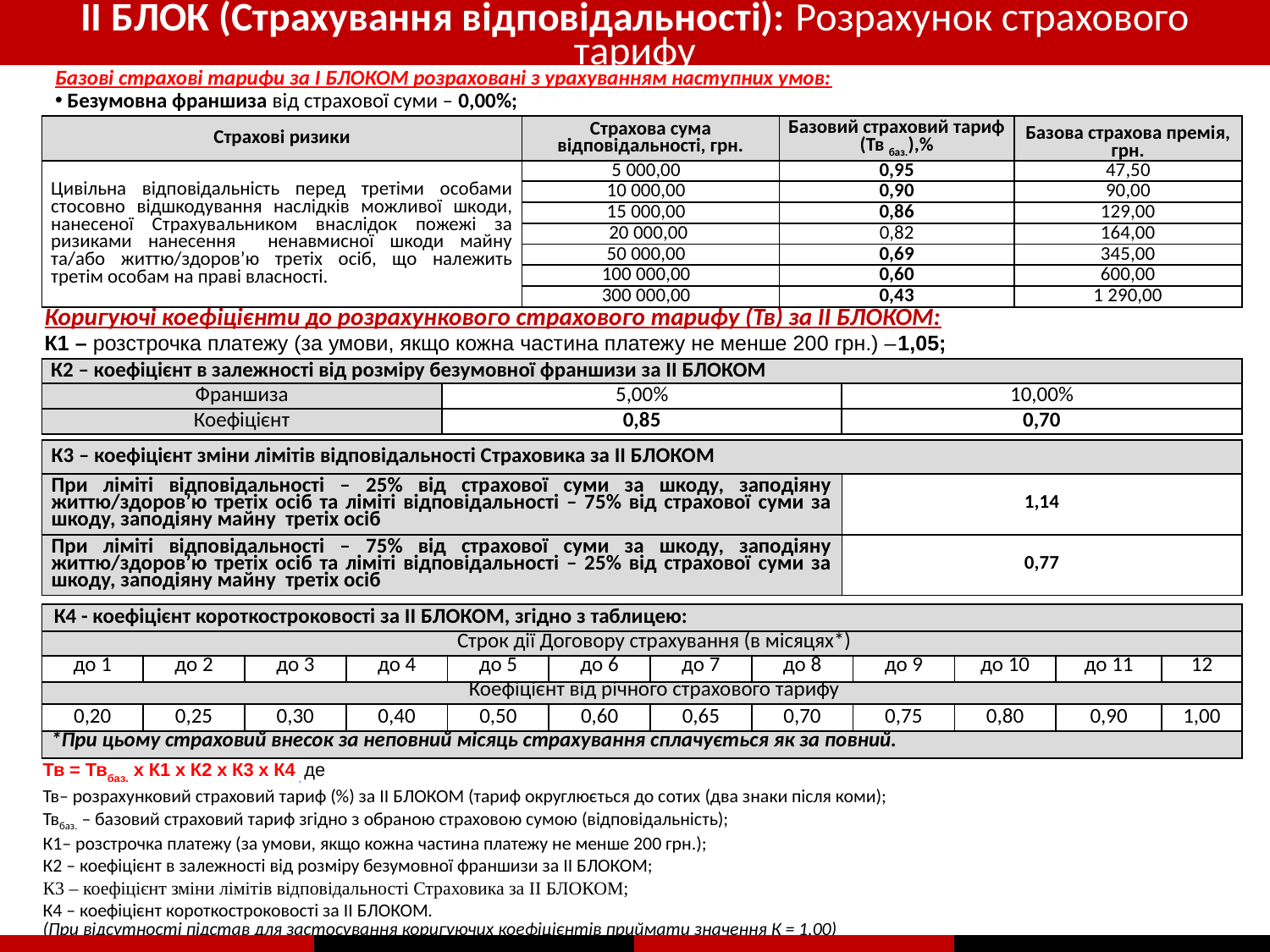

ІІ БЛОК (Страхування відповідальності): Розрахунок страхового тарифу
Базові страхові тарифи за І БЛОКОМ розраховані з урахуванням наступних умов:
 Безумовна франшиза від страхової суми – 0,00%;
| Страхові ризики | Страхова сума відповідальності, грн. | Базовий страховий тариф (Тв баз.),% | Базова страхова премія, грн. |
| --- | --- | --- | --- |
| Цивільна відповідальність перед третіми особами стосовно відшкодування наслідків можливої шкоди, нанесеної Страхувальником внаслідок пожежі за ризиками нанесення ненавмисної шкоди майну та/або життю/здоров’ю третіх осіб, що належить третім особам на праві власності. | 5 000,00 | 0,95 | 47,50 |
|  | 10 000,00 | 0,90 | 90,00 |
|  | 15 000,00 | 0,86 | 129,00 |
|  | 20 000,00 | 0,82 | 164,00 |
|  | 50 000,00 | 0,69 | 345,00 |
|  | 100 000,00 | 0,60 | 600,00 |
|  | 300 000,00 | 0,43 | 1 290,00 |
Коригуючі коефіцієнти до розрахункового страхового тарифу (Тв) за ІІ БЛОКОМ:

К1 – розстрочка платежу (за умови, якщо кожна частина платежу не менше 200 грн.) –1,05;
| К2 – коефіцієнт в залежності від розміру безумовної франшизи за ІІ БЛОКОМ |  |  |
| --- | --- | --- |
| Франшиза | 5,00% | 10,00% |
| Коефіцієнт | 0,85 | 0,70 |
| К3 – коефіцієнт зміни лімітів відповідальності Страховика за ІІ БЛОКОМ |  |
| --- | --- |
| При ліміті відповідальності – 25% від страхової суми за шкоду, заподіяну життю/здоров’ю третіх осіб та ліміті відповідальності – 75% від страхової суми за шкоду, заподіяну майну третіх осіб | 1,14 |
| При ліміті відповідальності – 75% від страхової суми за шкоду, заподіяну життю/здоров’ю третіх осіб та ліміті відповідальності – 25% від страхової суми за шкоду, заподіяну майну третіх осіб | 0,77 |
| К4 - коефіцієнт короткостроковості за ІІ БЛОКОМ, згідно з таблицею: |  |  |  |  |  |  |  |  |  |  |  |
| --- | --- | --- | --- | --- | --- | --- | --- | --- | --- | --- | --- |
| Строк дії Договору страхування (в місяцях\*) |  |  |  |  |  |  |  |  |  |  |  |
| до 1 | до 2 | до 3 | до 4 | до 5 | до 6 | до 7 | до 8 | до 9 | до 10 | до 11 | 12 |
| Коефіцієнт від річного страхового тарифу |  |  |  |  |  |  |  |  |  |  |  |
| 0,20 | 0,25 | 0,30 | 0,40 | 0,50 | 0,60 | 0,65 | 0,70 | 0,75 | 0,80 | 0,90 | 1,00 |
| \*При цьому страховий внесок за неповний місяць страхування сплачується як за повний. |  |  |  |  |  |  |  |  |  |  |  |
Тв = Твбаз. х К1 х К2 х К3 х К4 , де
Тв– розрахунковий страховий тариф (%) за ІІ БЛОКОМ (тариф округлюється до сотих (два знаки після коми);
Твбаз. – базовий страховий тариф згідно з обраною страховою сумою (відповідальність);
К1– розстрочка платежу (за умови, якщо кожна частина платежу не менше 200 грн.);
К2 – коефіцієнт в залежності від розміру безумовної франшизи за ІІ БЛОКОМ;
К3 – коефіцієнт зміни лімітів відповідальності Страховика за ІІ БЛОКОМ;
К4 – коефіцієнт короткостроковості за ІІ БЛОКОМ.
(При відсутності підстав для застосування коригуючих коефіцієнтів приймати значення К = 1,00)